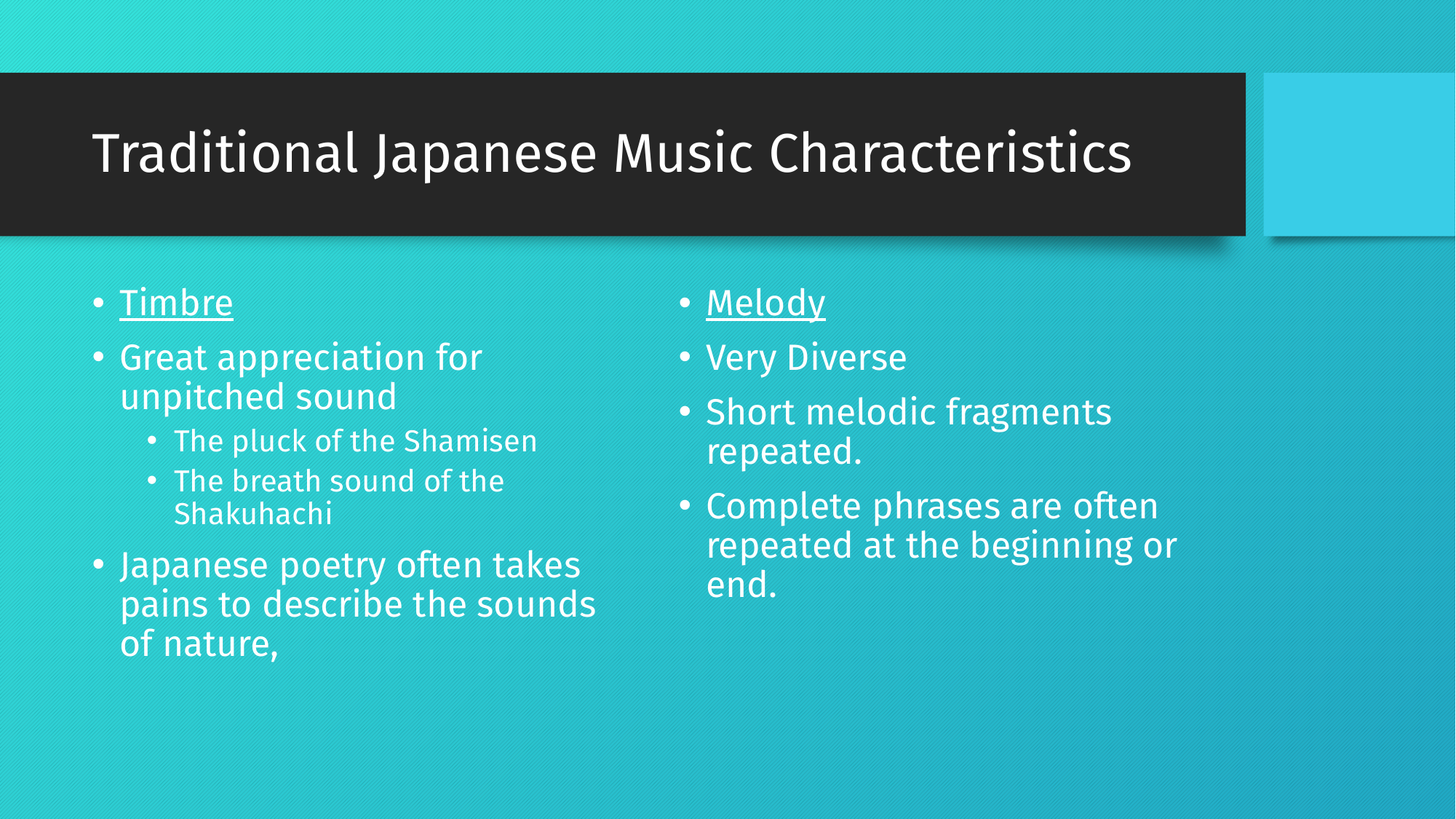

# Traditional Japanese Music Characteristics
Timbre
Great appreciation for unpitched sound
The pluck of the Shamisen
The breath sound of the Shakuhachi
Japanese poetry often takes pains to describe the sounds of nature,
Melody
Very Diverse
Short melodic fragments repeated.
Complete phrases are often repeated at the beginning or end.